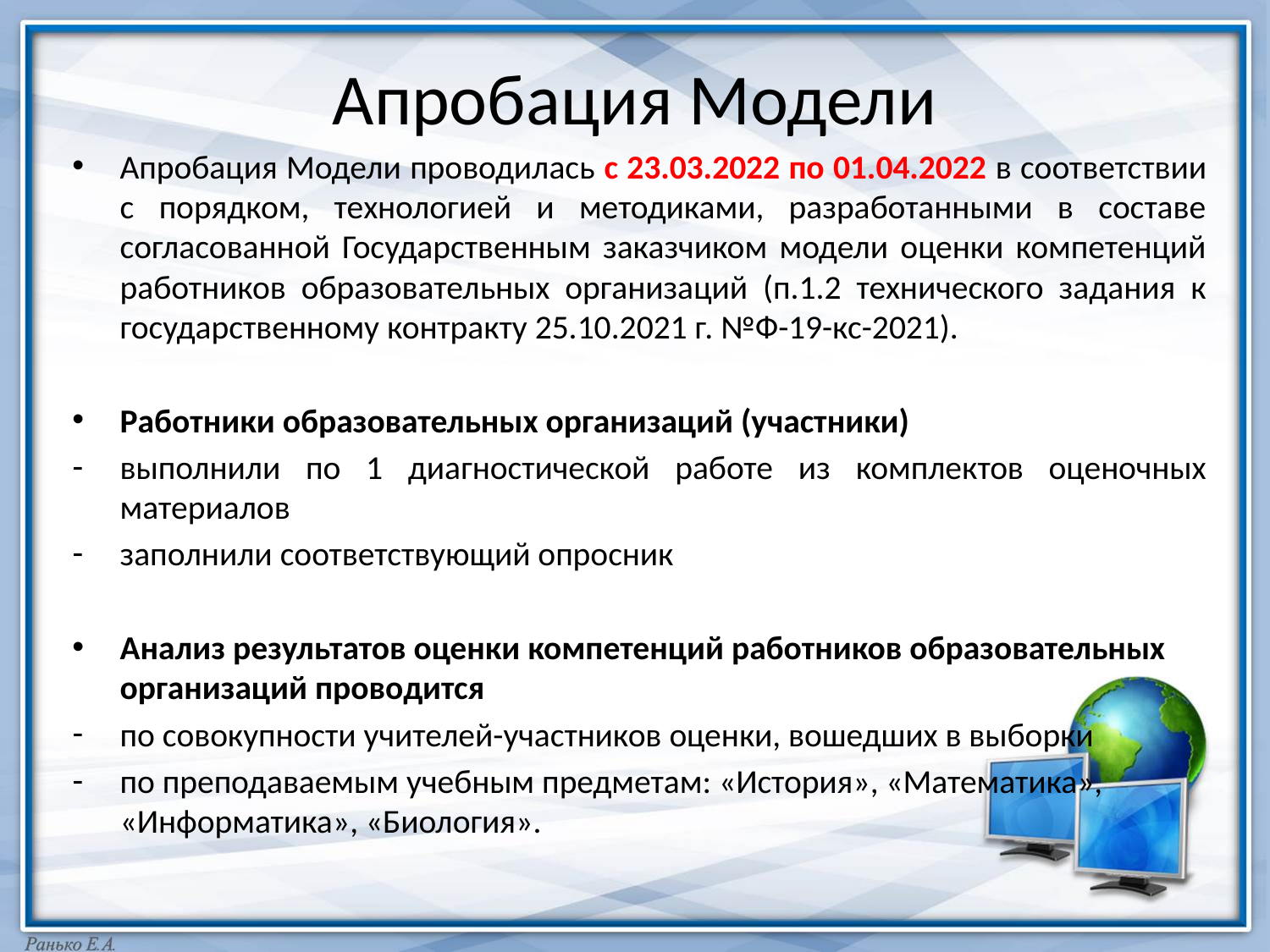

# Апробация Модели
Апробация Модели проводилась с 23.03.2022 по 01.04.2022 в соответствии с порядком, технологией и методиками, разработанными в составе согласованной Государственным заказчиком модели оценки компетенций работников образовательных организаций (п.1.2 технического задания к государственному контракту 25.10.2021 г. №Ф-19-кс-2021).

Работники образовательных организаций (участники)
выполнили по 1 диагностической работе из комплектов оценочных материалов
заполнили соответствующий опросник

Анализ результатов оценки компетенций работников образовательных организаций проводится
по совокупности учителей-участников оценки, вошедших в выборки
по преподаваемым учебным предметам: «История», «Математика», «Информатика», «Биология».